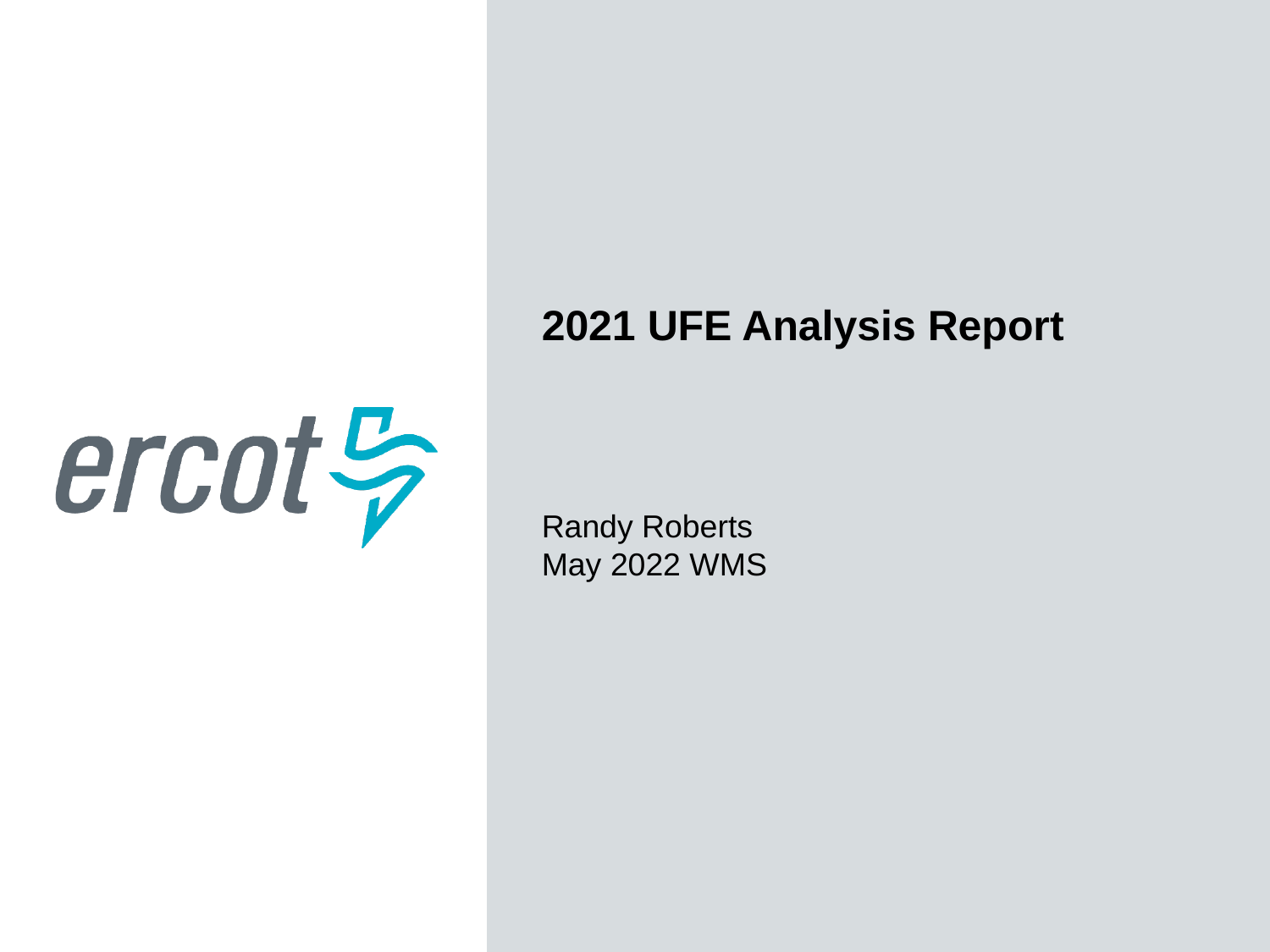

2021 UFE Analysis Report

Randy Roberts
May 2022 WMS